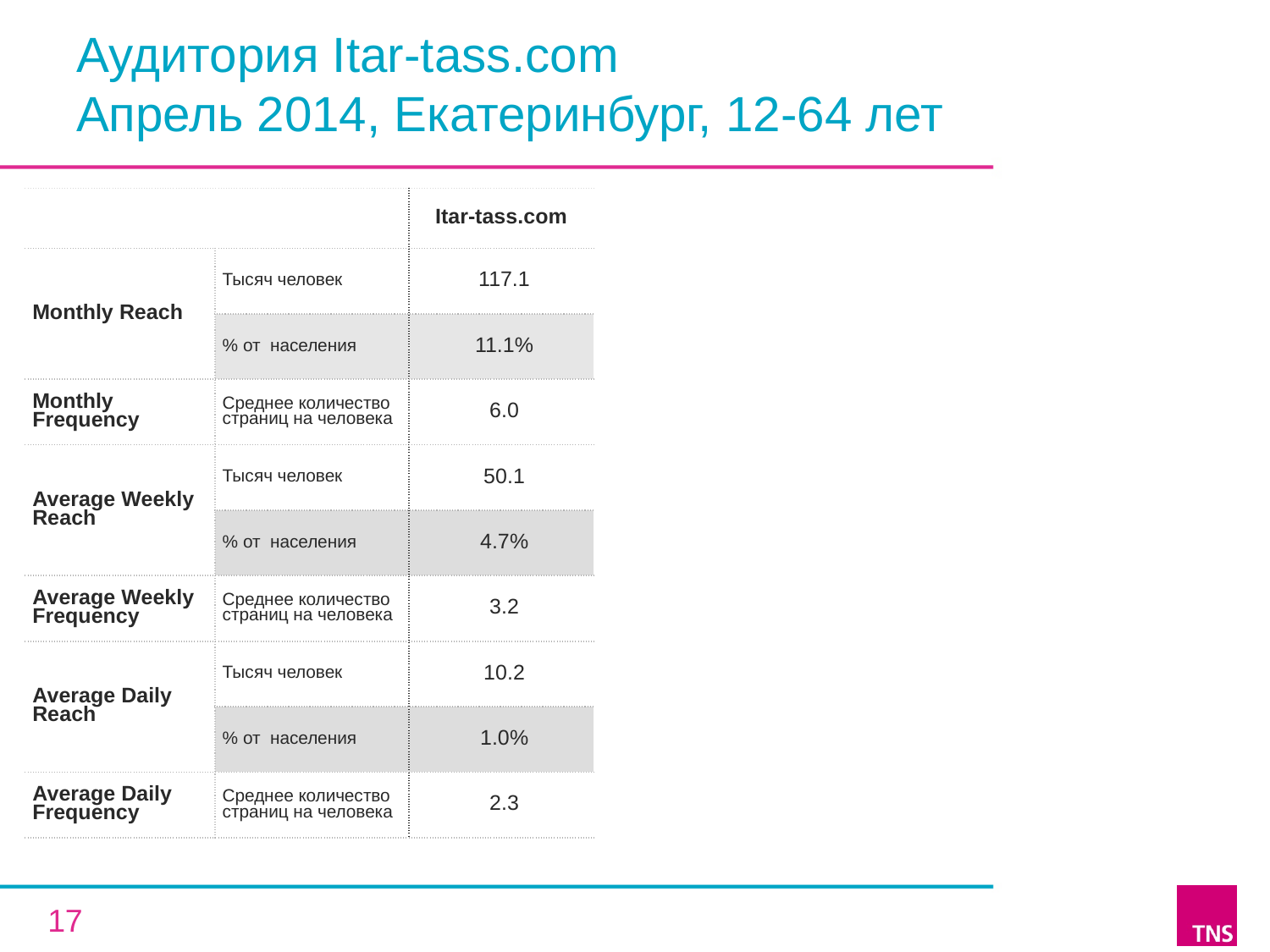

# Аудитория Itar-tass.com Апрель 2014, Екатеринбург, 12-64 лет
|  |  | Itar-tass.com |
| --- | --- | --- |
| Monthly Reach | Тысяч человек | 117.1 |
|  | % от населения | 11.1% |
| Monthly Frequency | Среднее количество страниц на человека | 6.0 |
| Average Weekly Reach | Тысяч человек | 50.1 |
|  | % от населения | 4.7% |
| Average Weekly Frequency | Среднее количество страниц на человека | 3.2 |
| Average Daily Reach | Тысяч человек | 10.2 |
|  | % от населения | 1.0% |
| Average Daily Frequency | Среднее количество страниц на человека | 2.3 |

17